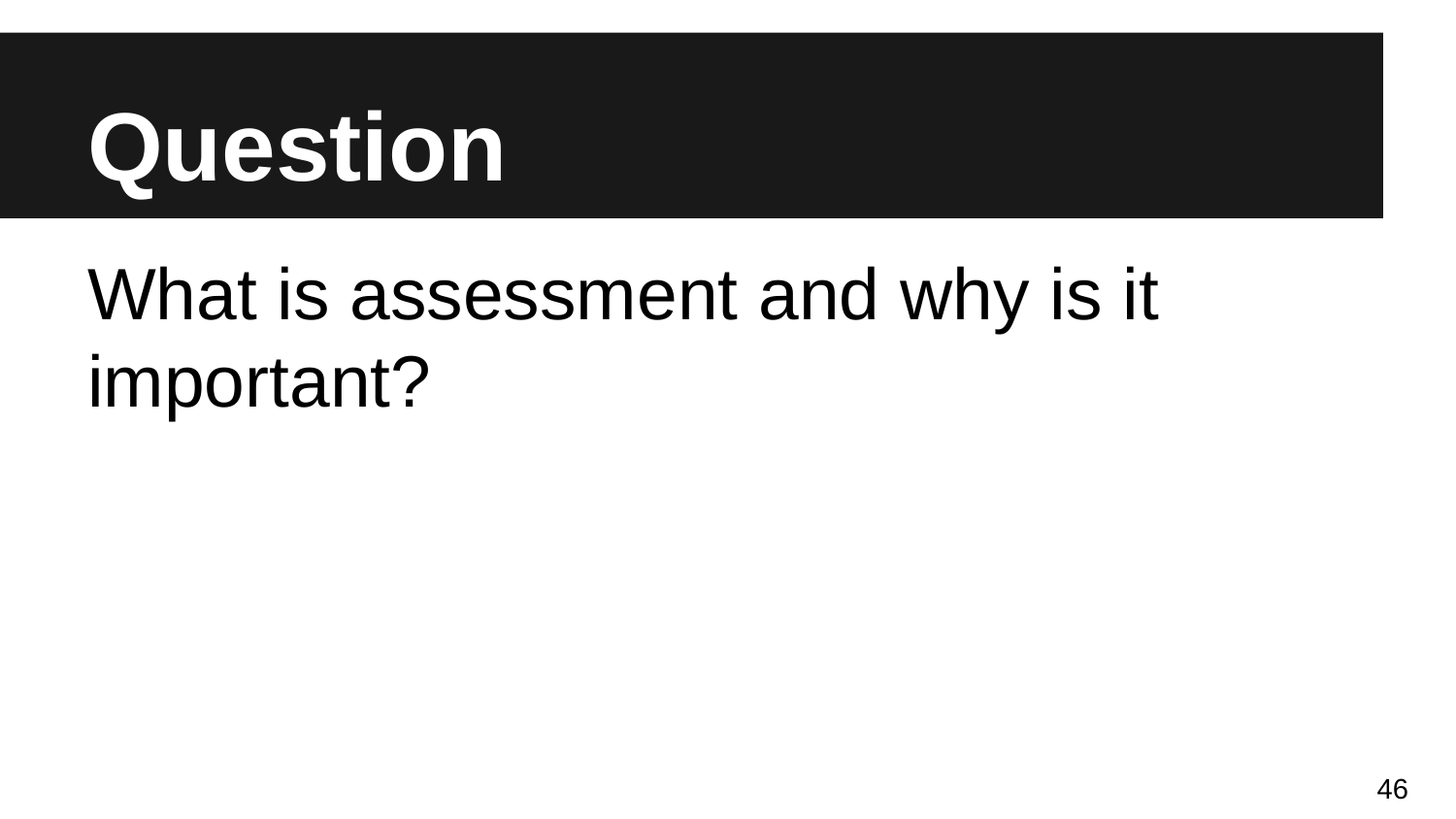

# Question
What is assessment and why is it important?
46